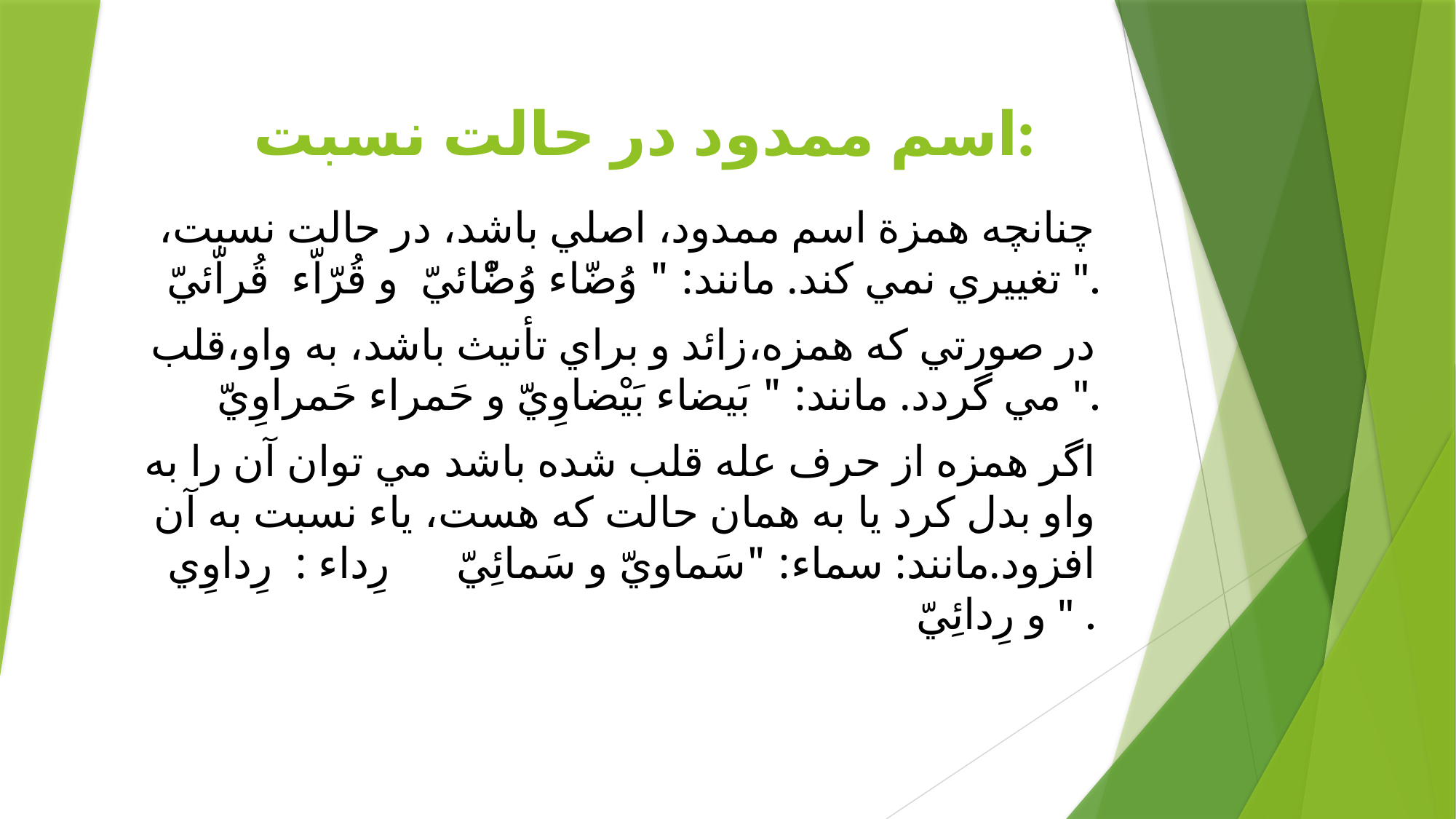

# اسم ممدود در حالت نسبت:
چنانچه همزة اسم ممدود، اصلي باشد، در حالت نسبت، تغييري نمي كند. مانند: " وُضّاء وُضّْائيّ  و قُرّاّء  قُراّئيّ ".
در صورتي كه همزه،زائد و براي تأنيث باشد، به واو،قلب مي گردد. مانند: " بَيضاء بَيْضاوِيّ و حَمراء حَمراوِيّ ".
اگر همزه از حرف عله قلب شده باشد مي توان آن را به واو بدل كرد يا به همان حالت كه هست، ياء نسبت به آن افزود.مانند: سماء: "سَماويّ و سَمائِيّ      رِداء :  رِداوِي  و رِدائِيّ " .